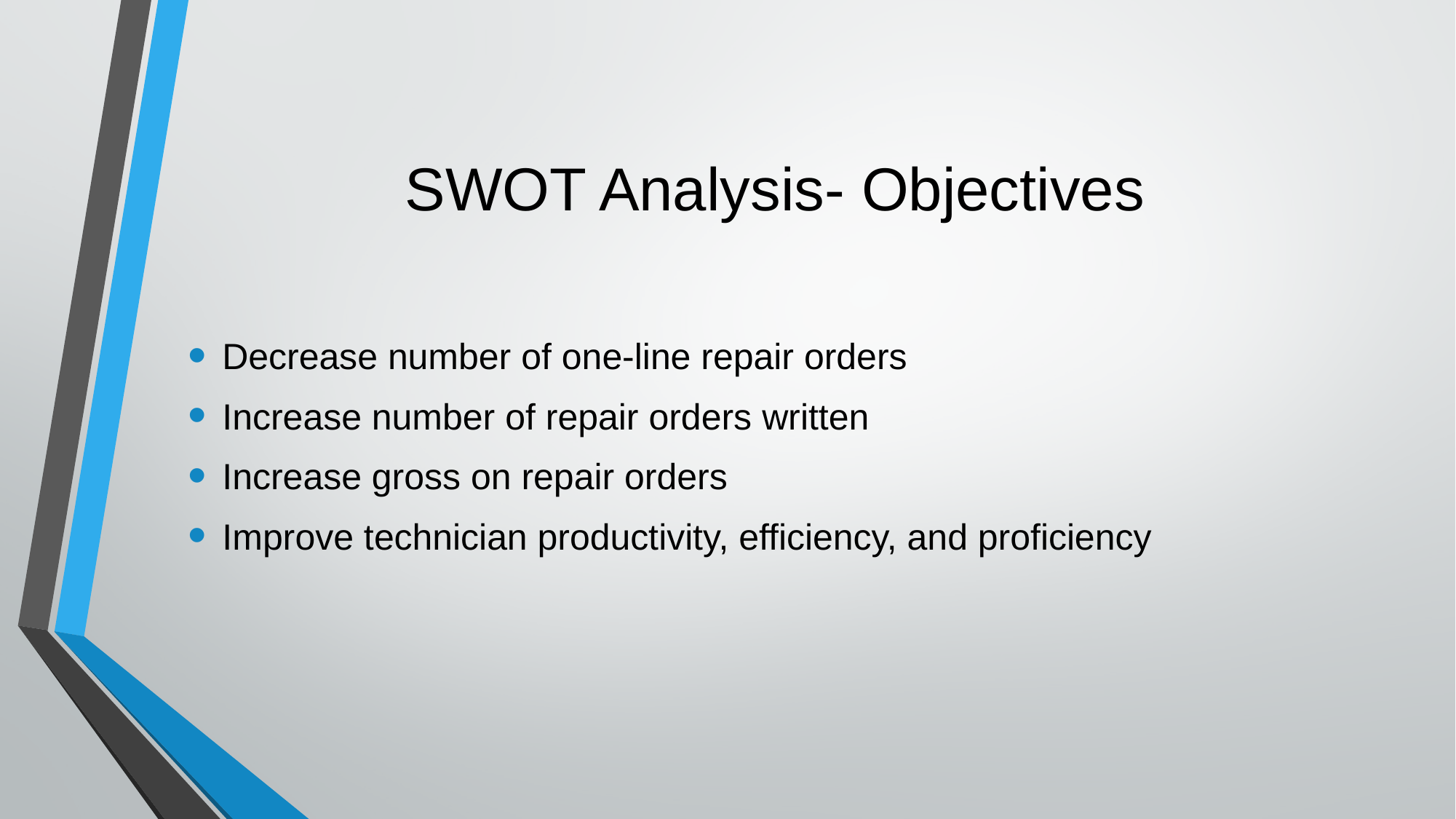

# SWOT Analysis- Objectives
Decrease number of one-line repair orders
Increase number of repair orders written
Increase gross on repair orders
Improve technician productivity, efficiency, and proficiency